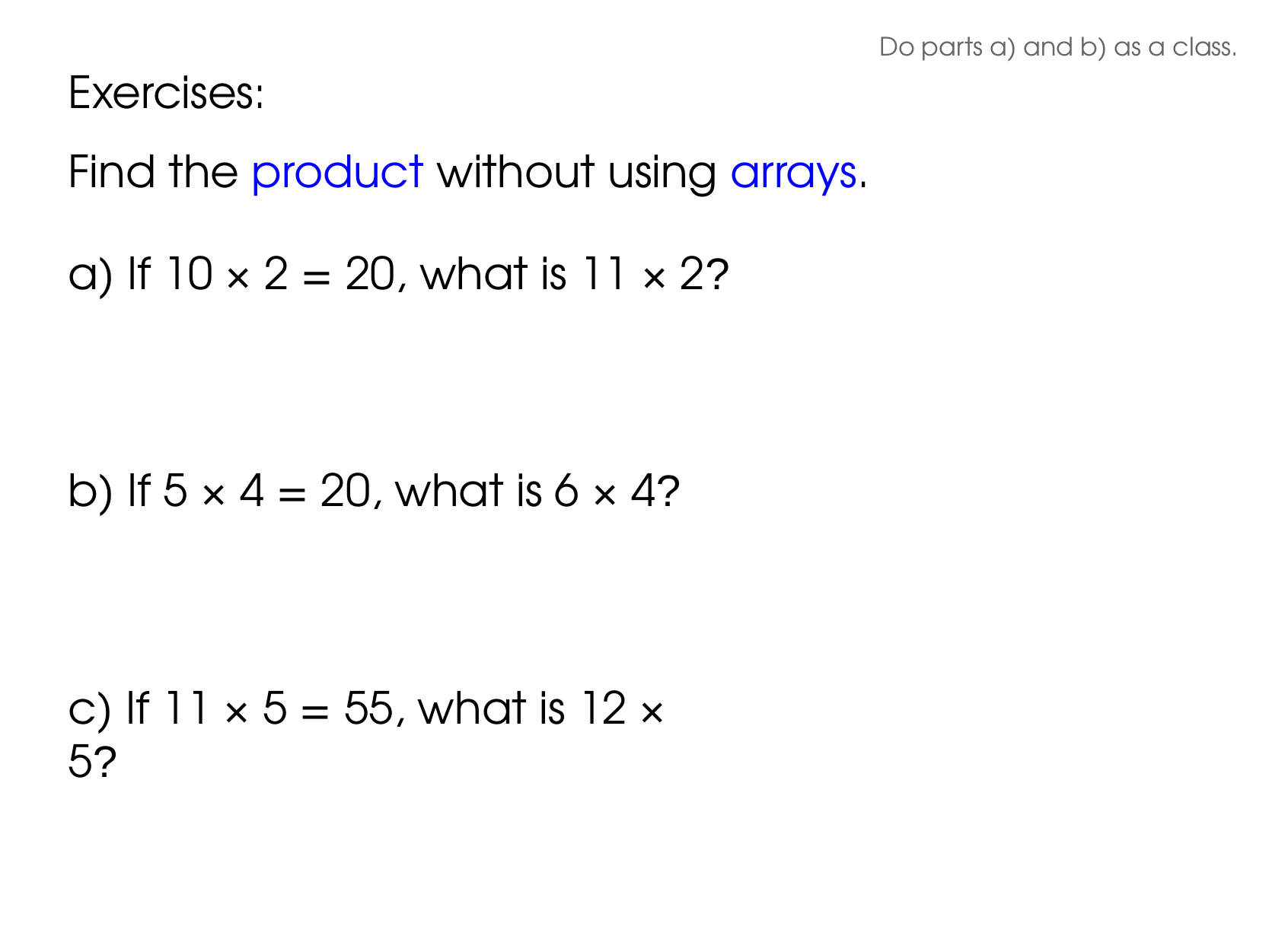

Do parts a) and b) as a class.
Exercises:
Find the product without using arrays.
a) If 10 × 2 = 20, what is 11 × 2?
b) If 5 × 4 = 20, what is 6 × 4?
c) If 11 × 5 = 55, what is 12 × 5?